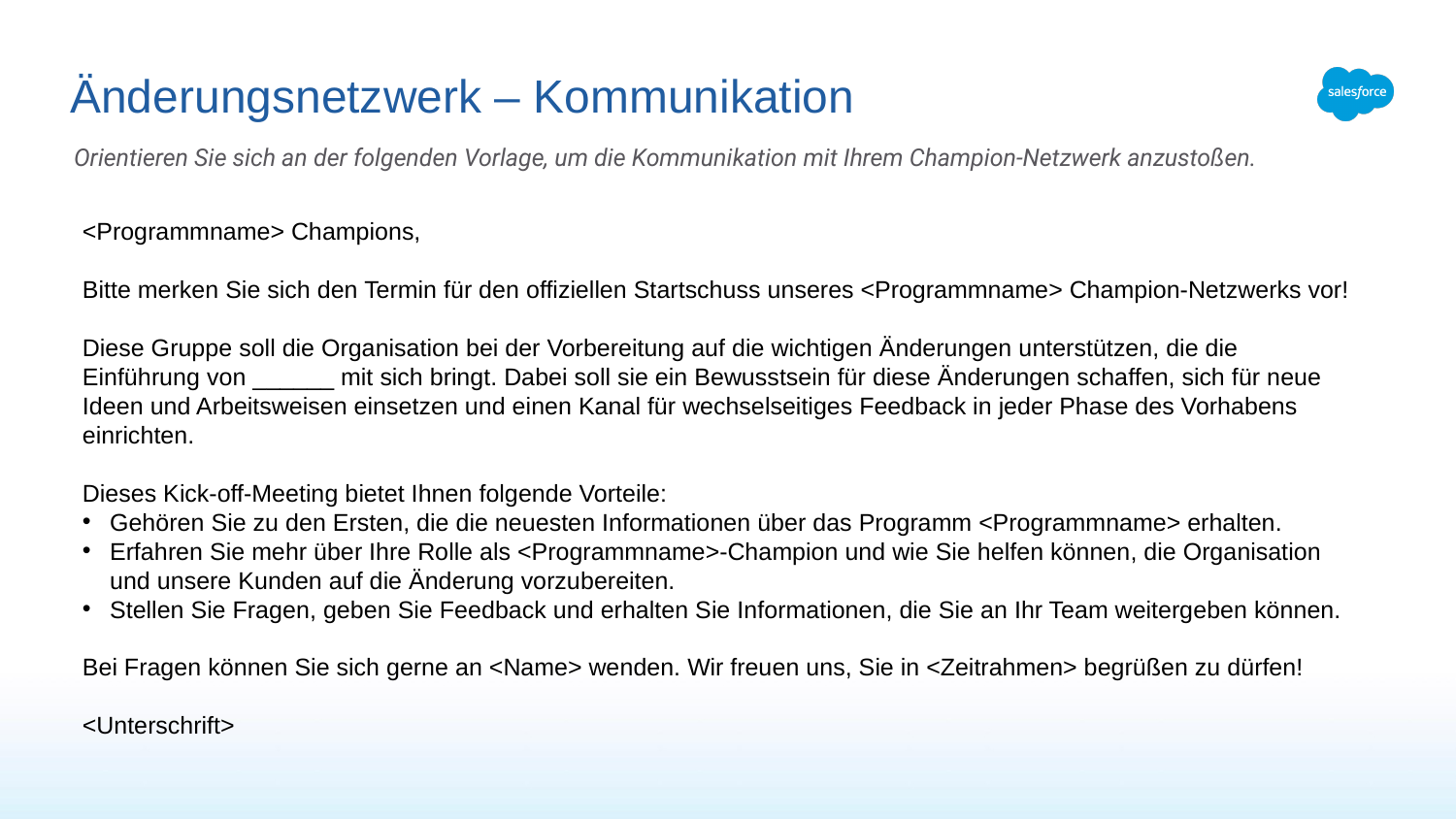

# Änderungsnetzwerk – Kommunikation
Orientieren Sie sich an der folgenden Vorlage, um die Kommunikation mit Ihrem Champion-Netzwerk anzustoßen.
<Programmname> Champions,

Bitte merken Sie sich den Termin für den offiziellen Startschuss unseres <Programmname> Champion-Netzwerks vor!

Diese Gruppe soll die Organisation bei der Vorbereitung auf die wichtigen Änderungen unterstützen, die die Einführung von ______ mit sich bringt. Dabei soll sie ein Bewusstsein für diese Änderungen schaffen, sich für neue Ideen und Arbeitsweisen einsetzen und einen Kanal für wechselseitiges Feedback in jeder Phase des Vorhabens einrichten.

Dieses Kick-off-Meeting bietet Ihnen folgende Vorteile:
Gehören Sie zu den Ersten, die die neuesten Informationen über das Programm <Programmname> erhalten.
Erfahren Sie mehr über Ihre Rolle als <Programmname>-Champion und wie Sie helfen können, die Organisation und unsere Kunden auf die Änderung vorzubereiten.
Stellen Sie Fragen, geben Sie Feedback und erhalten Sie Informationen, die Sie an Ihr Team weitergeben können.

Bei Fragen können Sie sich gerne an <Name> wenden. Wir freuen uns, Sie in <Zeitrahmen> begrüßen zu dürfen!

<Unterschrift>